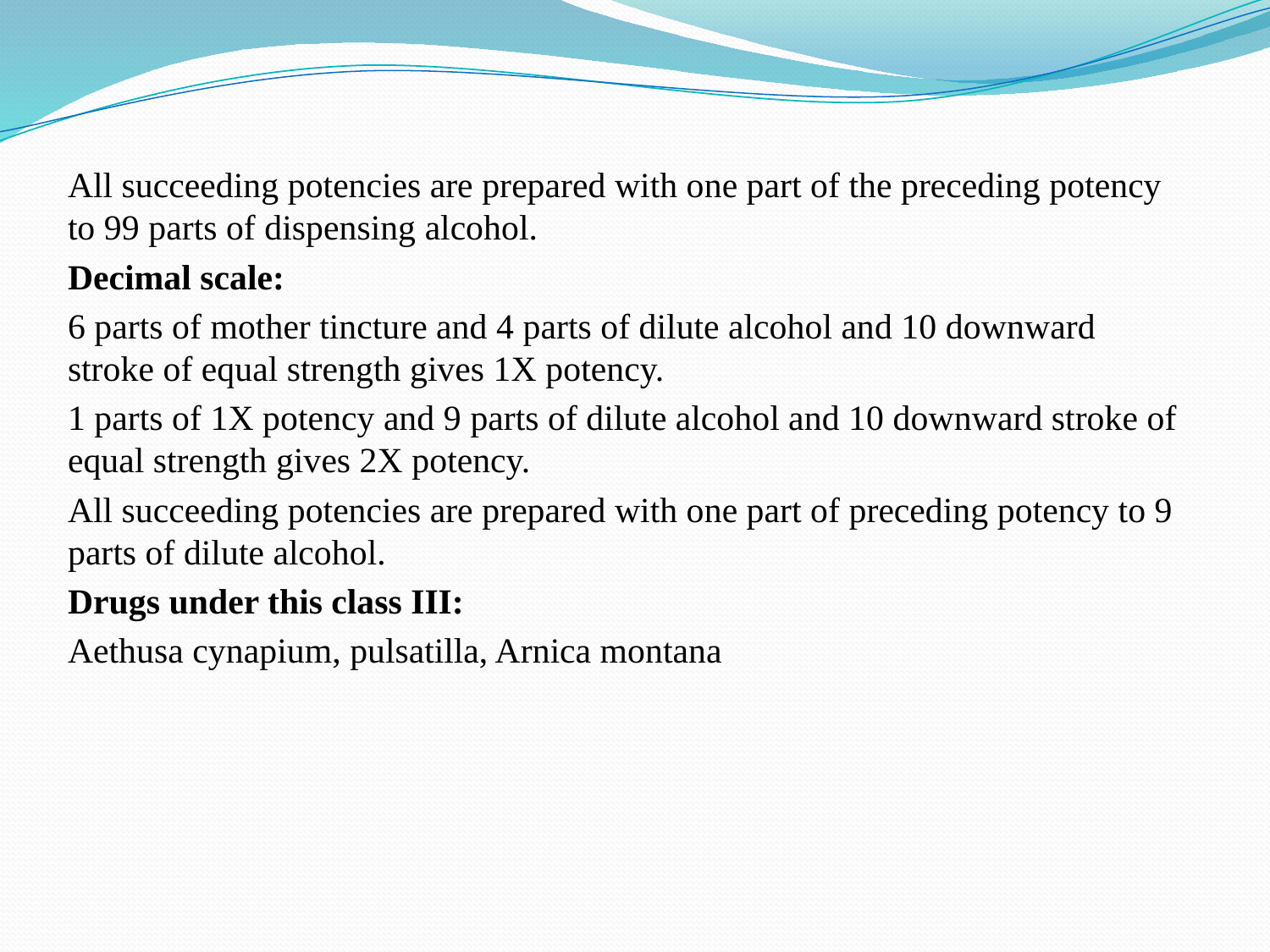

All succeeding potencies are prepared with one part of the preceding potency to 99 parts of dispensing alcohol.
Decimal scale:
6 parts of mother tincture and 4 parts of dilute alcohol and 10 downward stroke of equal strength gives 1X potency.
1 parts of 1X potency and 9 parts of dilute alcohol and 10 downward stroke of equal strength gives 2X potency.
All succeeding potencies are prepared with one part of preceding potency to 9 parts of dilute alcohol.
Drugs under this class III:
Aethusa cynapium, pulsatilla, Arnica montana